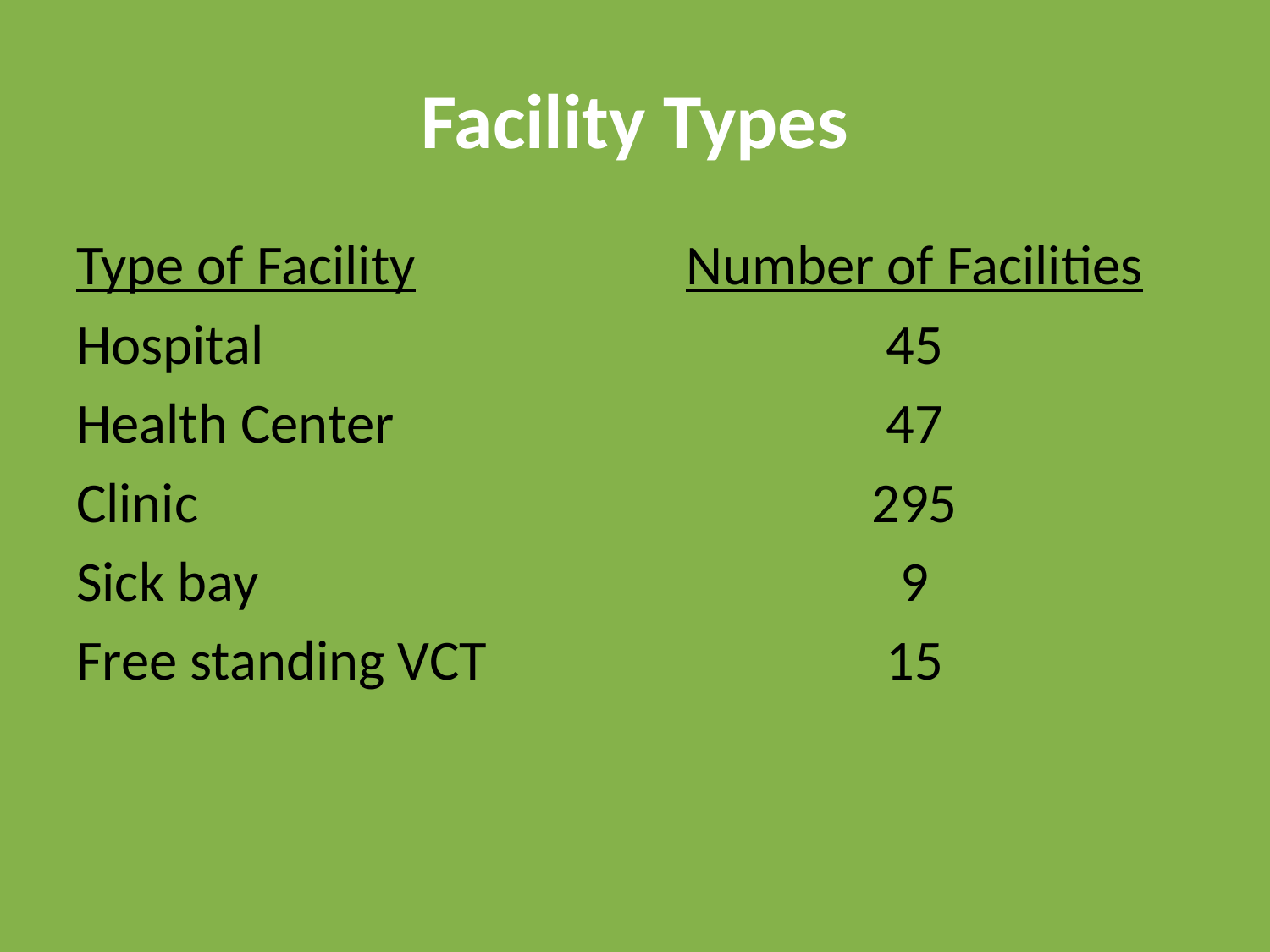

# Facility Types
Type of Facility
Hospital
Health Center
Clinic
Sick bay
Free standing VCT

Number of Facilities
45
47
295
9
15